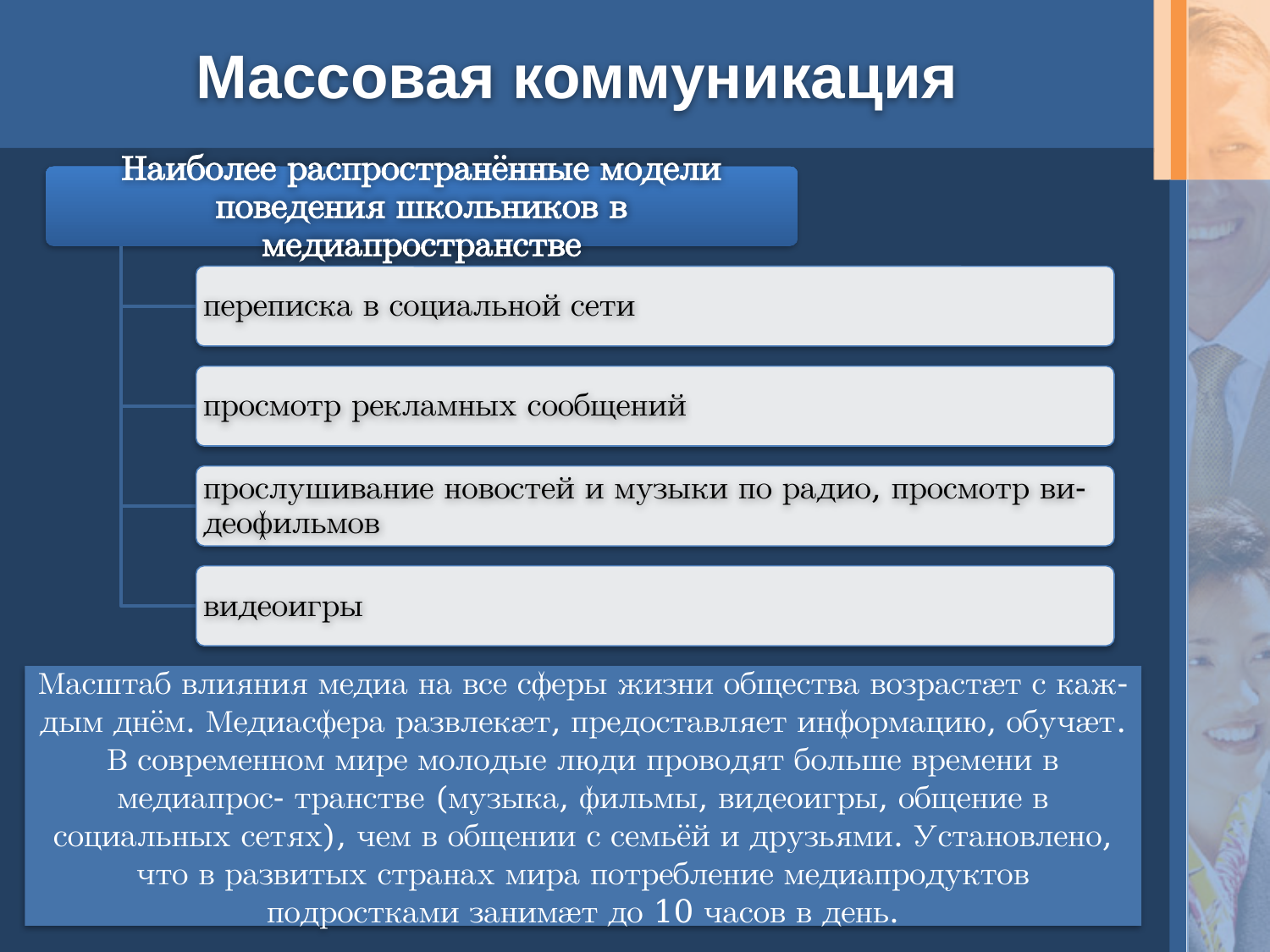

# Массовая коммуникация

Наиболее распространённые модели поведения школьников в медиапространстве

переписка в социальной сети

просмотр рекламных сообщений

прослушивание новостей и музыки по радио, просмотр ви- деофильмов

видеоигры
Масштаб влияния медиа на все сферы жизни общества возрастает с каж- дым днём. Медиасфера развлекает, предоставляет информацию, обучает. В современном мире молодые люди проводят больше времени в медиапрос- транстве (музыка, фильмы, видеоигры, общение в социальных сетях), чем в общении с семьёй и друзьями. Установлено, что в развитых странах мира потребление медиапродуктов подростками занимает до 10 часов в день.